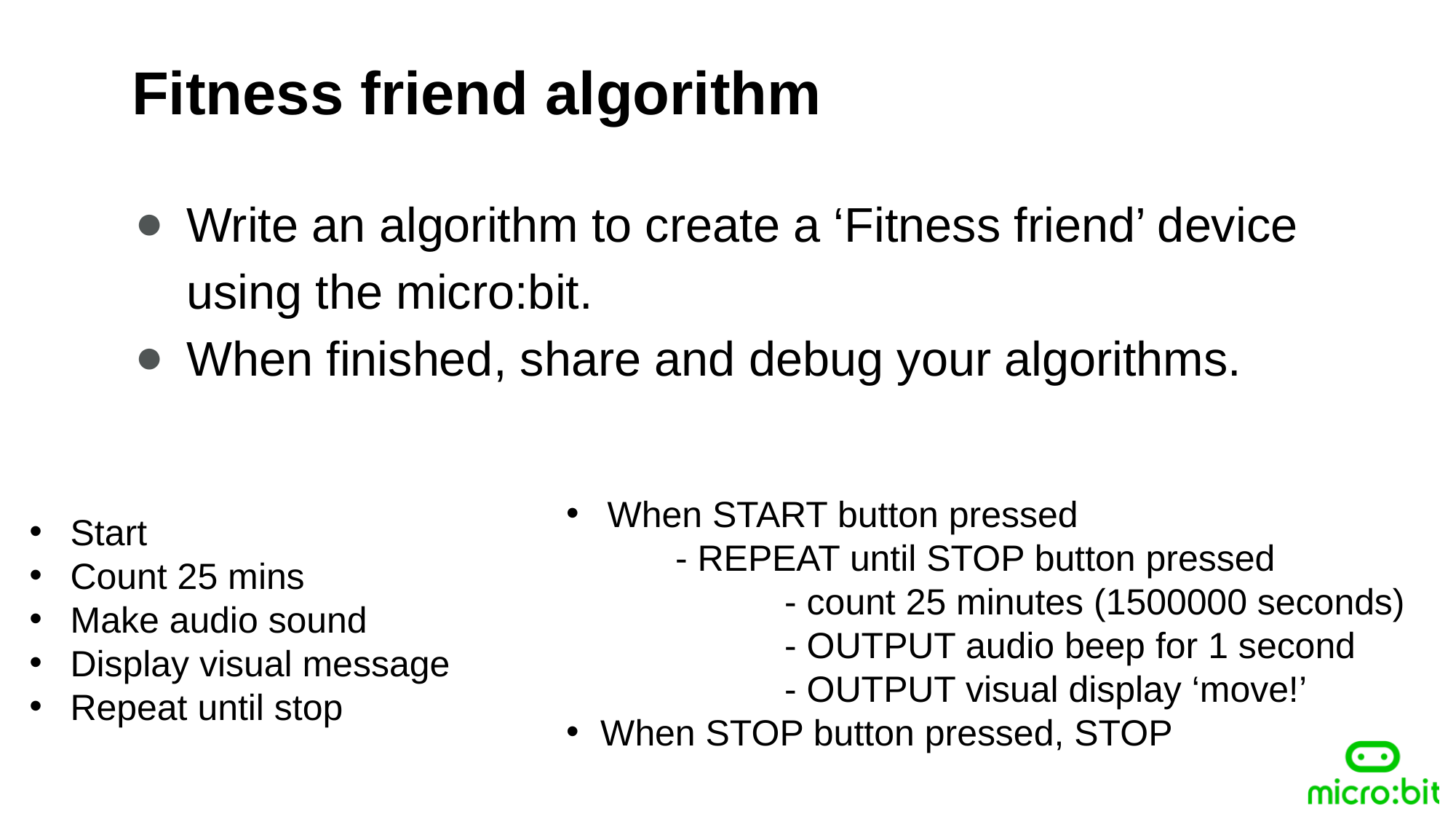

Fitness friend algorithm

Write an algorithm to create a ‘Fitness friend’ device using the micro:bit.
When finished, share and debug your algorithms.

When START button pressed
	- REPEAT until STOP button pressed
		- count 25 minutes (1500000 seconds)
		- OUTPUT audio beep for 1 second
		- OUTPUT visual display ‘move!’
When STOP button pressed, STOP
Start
Count 25 mins
Make audio sound
Display visual message
Repeat until stop